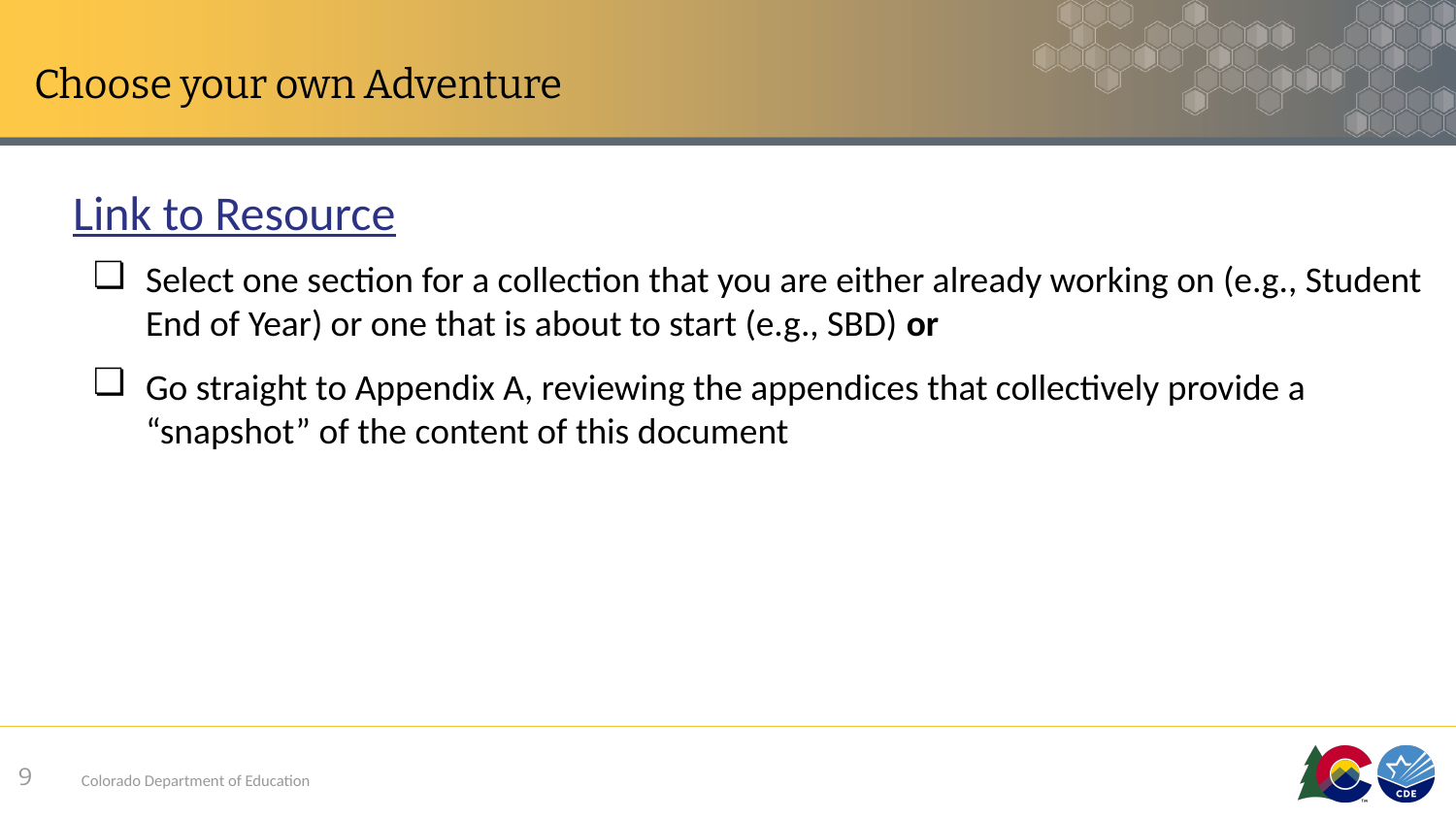

# Choose your own Adventure
Link to Resource
Select one section for a collection that you are either already working on (e.g., Student End of Year) or one that is about to start (e.g., SBD) or
Go straight to Appendix A, reviewing the appendices that collectively provide a “snapshot” of the content of this document
9